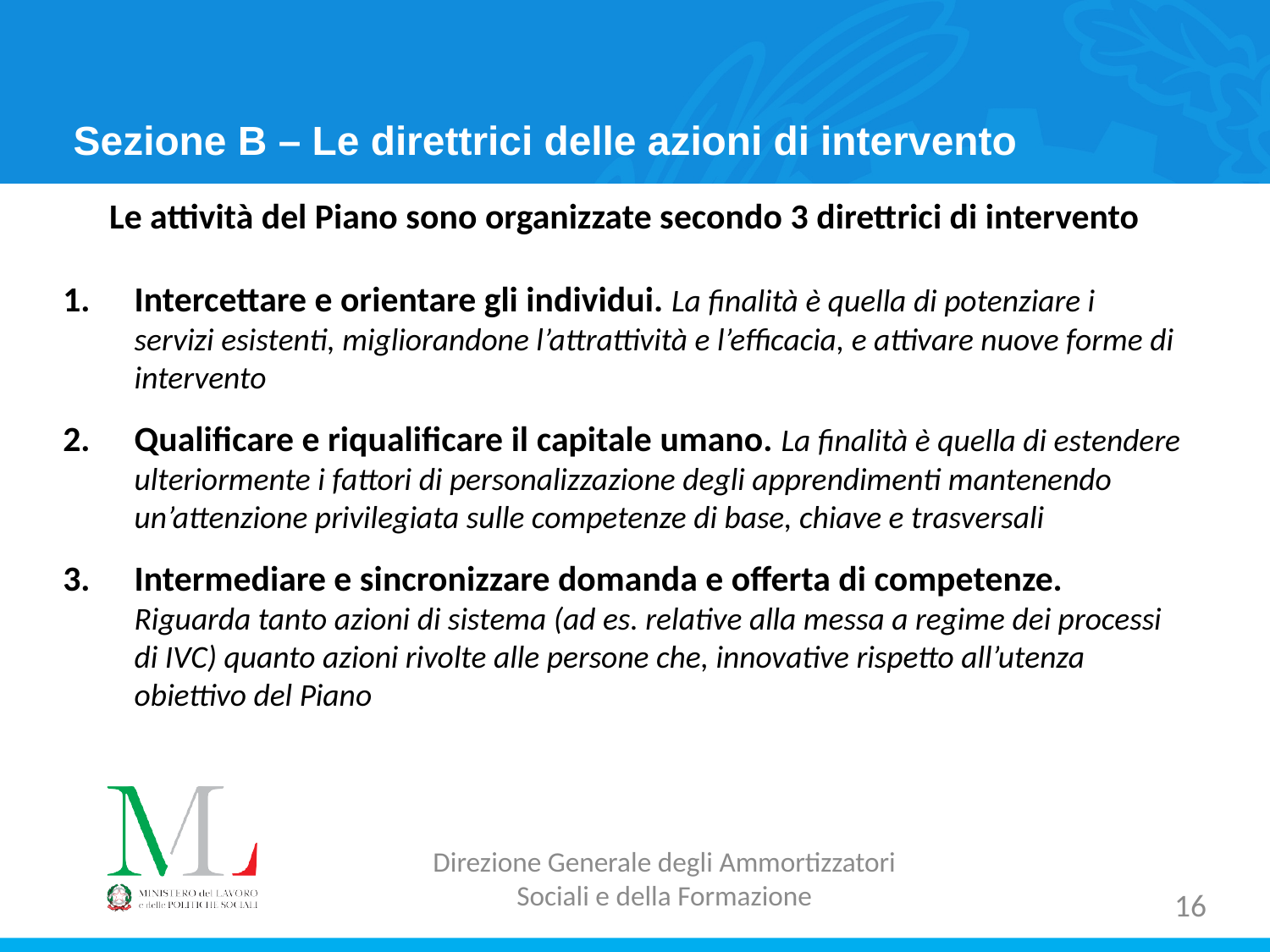

# Sezione B – Le direttrici delle azioni di intervento
Le attività del Piano sono organizzate secondo 3 direttrici di intervento
Intercettare e orientare gli individui. La finalità è quella di potenziare i servizi esistenti, migliorandone l’attrattività e l’efficacia, e attivare nuove forme di intervento
Qualificare e riqualificare il capitale umano. La finalità è quella di estendere ulteriormente i fattori di personalizzazione degli apprendimenti mantenendo un’attenzione privilegiata sulle competenze di base, chiave e trasversali
Intermediare e sincronizzare domanda e offerta di competenze.  Riguarda tanto azioni di sistema (ad es. relative alla messa a regime dei processi di IVC) quanto azioni rivolte alle persone che, innovative rispetto all’utenza obiettivo del Piano
Direzione Generale degli Ammortizzatori Sociali e della Formazione
16